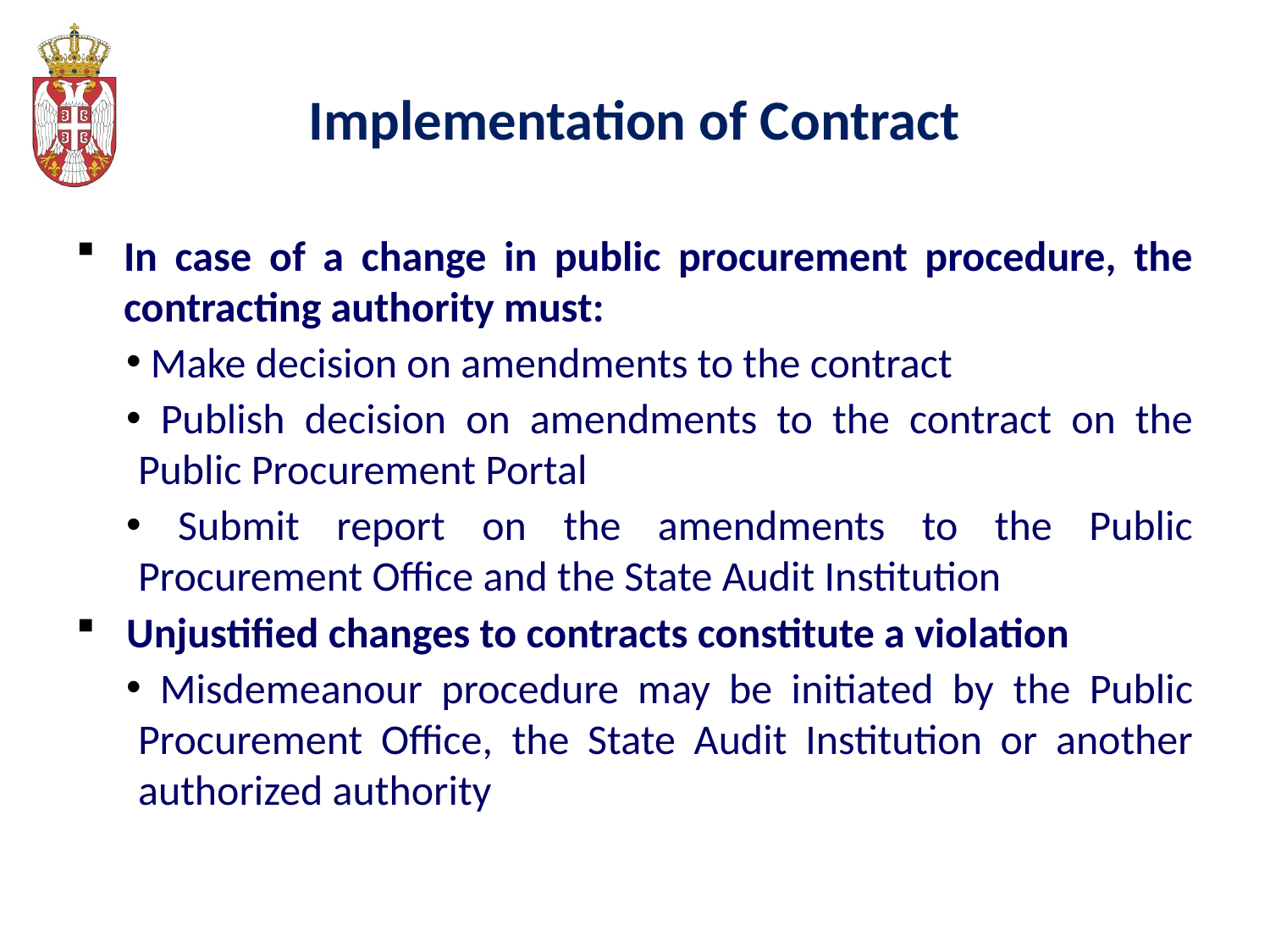

# Implementation of Contract
In case of a change in public procurement procedure, the contracting authority must:
 Make decision on amendments to the contract
 Publish decision on amendments to the contract on the Public Procurement Portal
 Submit report on the amendments to the Public Procurement Office and the State Audit Institution
Unjustified changes to contracts constitute a violation
 Misdemeanour procedure may be initiated by the Public Procurement Office, the State Audit Institution or another authorized authority